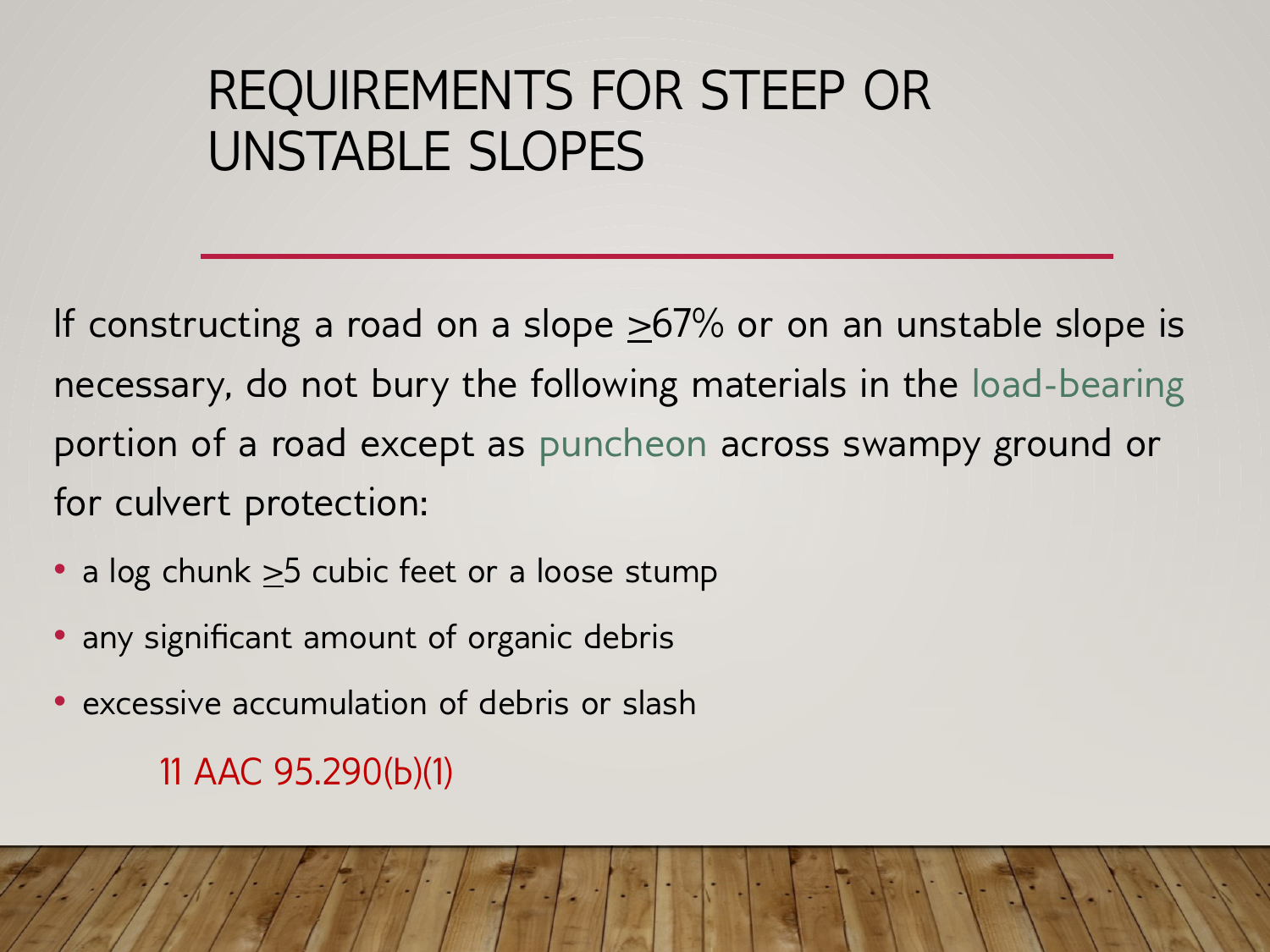

# Requirements for steep or unstable slopes
If constructing a road on a slope >67% or on an unstable slope is necessary, do not bury the following materials in the load-bearing portion of a road except as puncheon across swampy ground or for culvert protection:
a log chunk >5 cubic feet or a loose stump
any significant amount of organic debris
excessive accumulation of debris or slash
								11 AAC 95.290(b)(1)